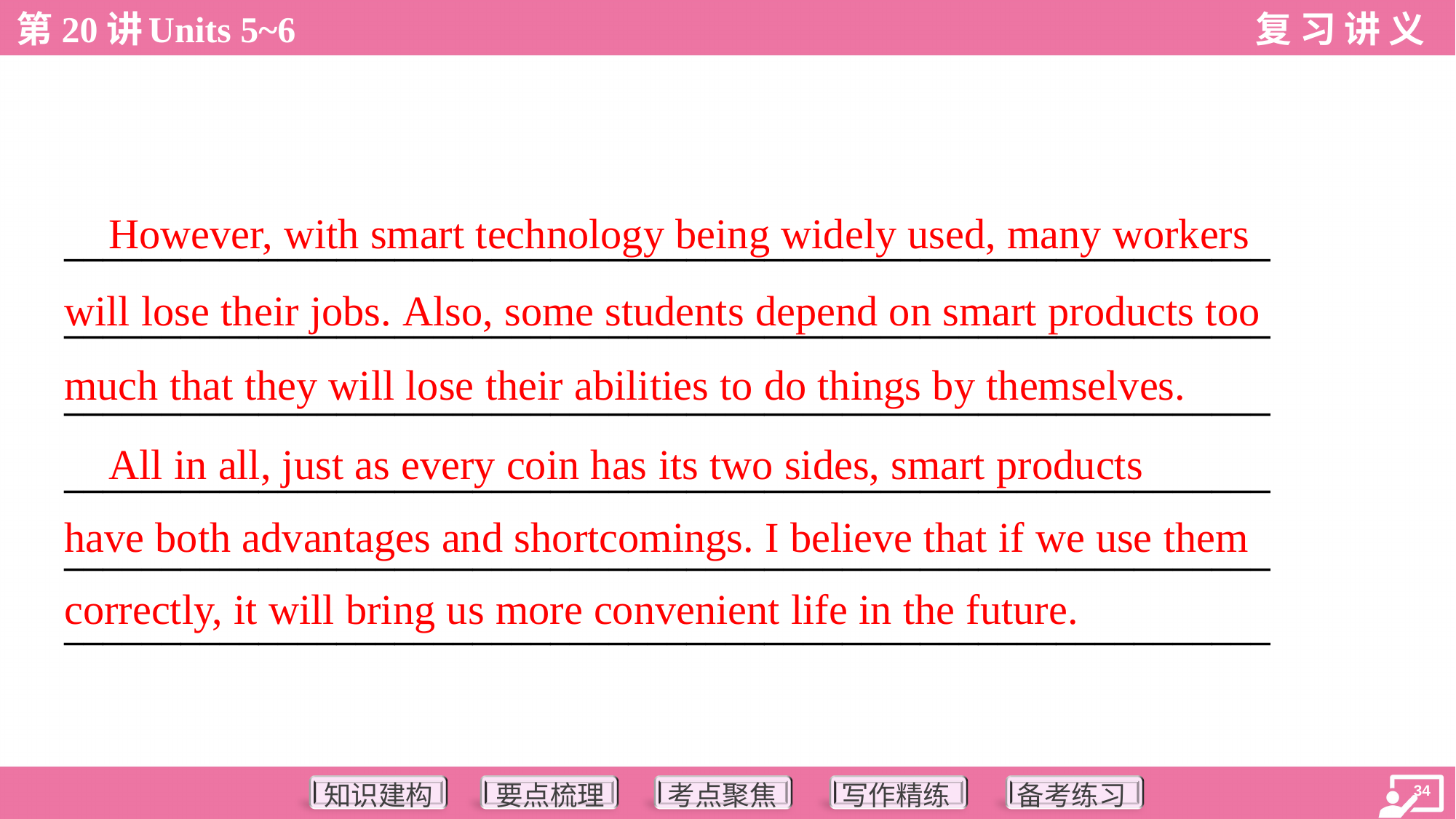

However, with smart technology being widely used, many workers
will lose their jobs. Also, some students depend on smart products too
much that they will lose their abilities to do things by themselves.
______________________________________________________________
______________________________________________________________
______________________________________________________________
______________________________________________________________
______________________________________________________________
______________________________________________________________
    All in all, just as every coin has its two sides, smart products
have both advantages and shortcomings. I believe that if we use them
correctly, it will bring us more convenient life in the future.